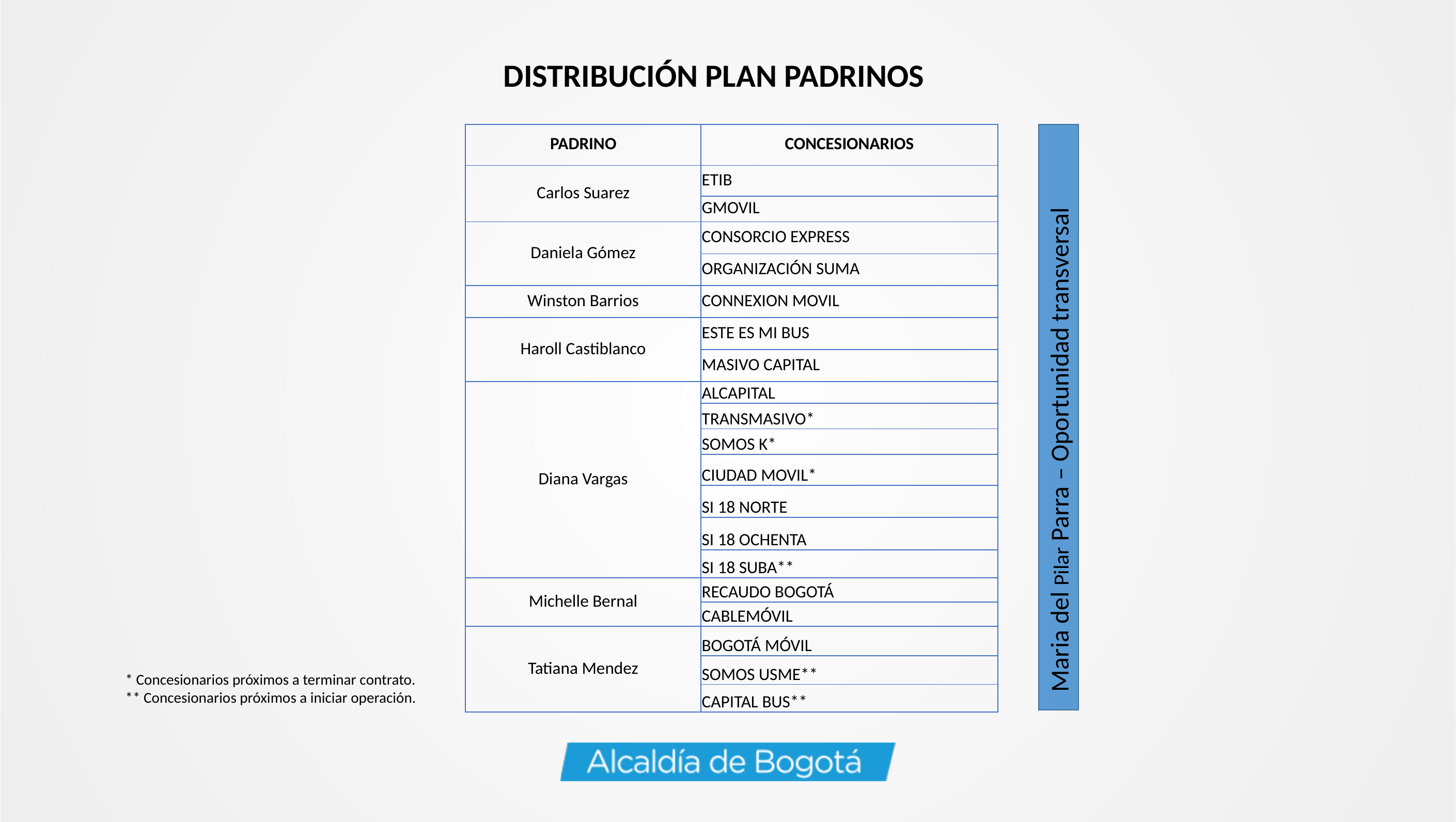

DISTRIBUCIÓN PLAN PADRINOS
| PADRINO | CONCESIONARIOS |
| --- | --- |
| Carlos Suarez | ETIB |
|  | GMOVIL |
| Daniela Gómez | CONSORCIO EXPRESS |
|  | ORGANIZACIÓN SUMA |
| Winston Barrios | CONNEXION MOVIL |
| Haroll Castiblanco | ESTE ES MI BUS |
|  | MASIVO CAPITAL |
| Diana Vargas | ALCAPITAL |
|  | TRANSMASIVO\* |
|  | SOMOS K\* |
|  | CIUDAD MOVIL\* |
|  | SI 18 NORTE |
|  | SI 18 OCHENTA |
|  | SI 18 SUBA\*\* |
| Michelle Bernal | RECAUDO BOGOTÁ |
|  | CABLEMÓVIL |
| Tatiana Mendez | BOGOTÁ MÓVIL |
|  | SOMOS USME\*\* |
|  | CAPITAL BUS\*\* |
Maria del Pilar Parra – Oportunidad transversal

* Concesionarios próximos a terminar contrato.
** Concesionarios próximos a iniciar operación.